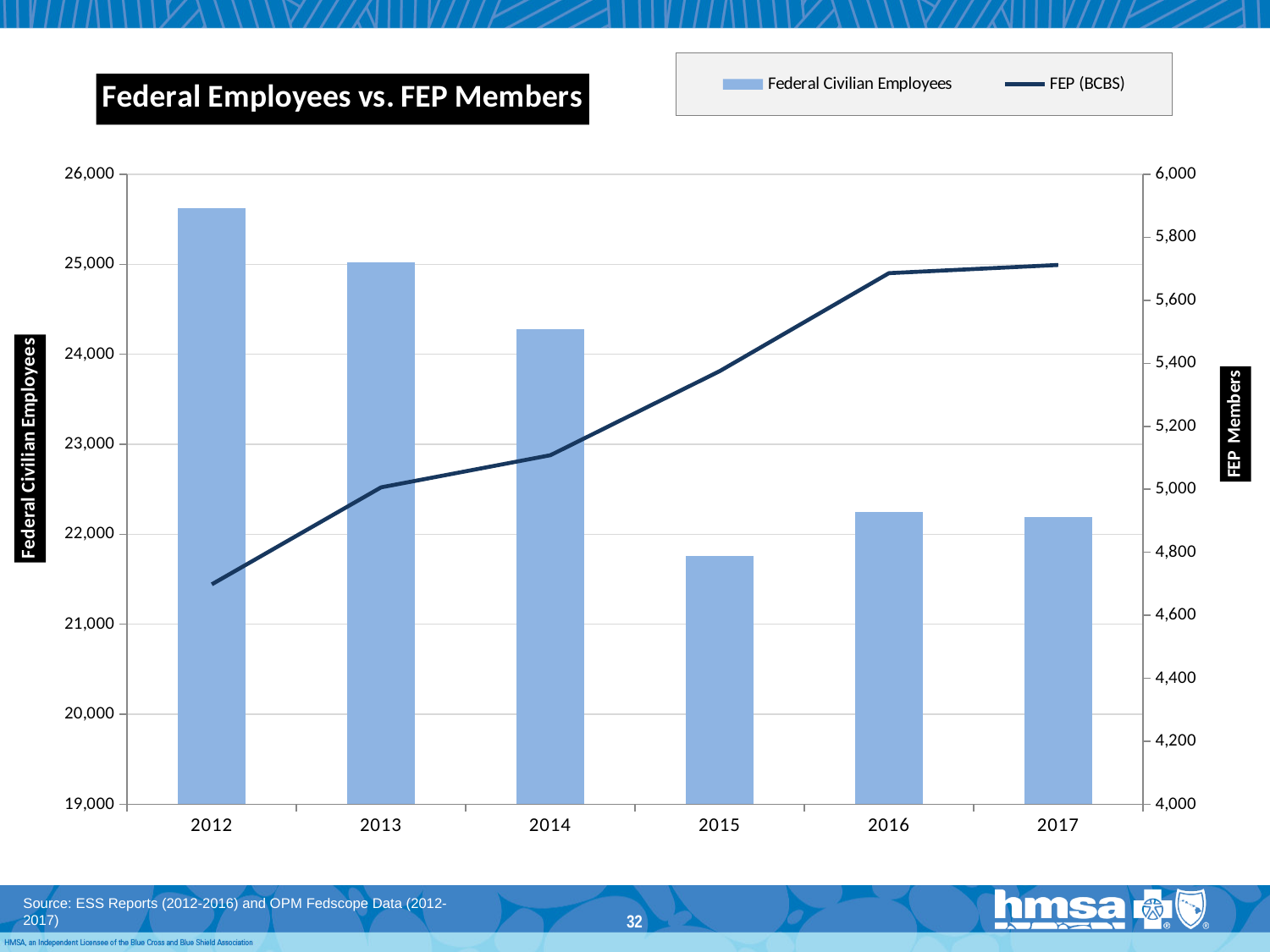

### Chart: Federal Employees vs. FEP Members

| Category | Federal Civilian Employees | FEP (BCBS) |
|---|---|---|
| 2012 | 25626.0 | 4698.0 |
| 2013 | 25021.0 | 5006.0 |
| 2014 | 24274.0 | 5108.0 |
| 2015 | 21761.0 | 5375.0 |
| 2016 | 22243.0 | 5686.0 |
| 2017 | 22195.0 | 5712.0 |
Source: ESS Reports (2012-2016) and OPM Fedscope Data (2012-2017)
32